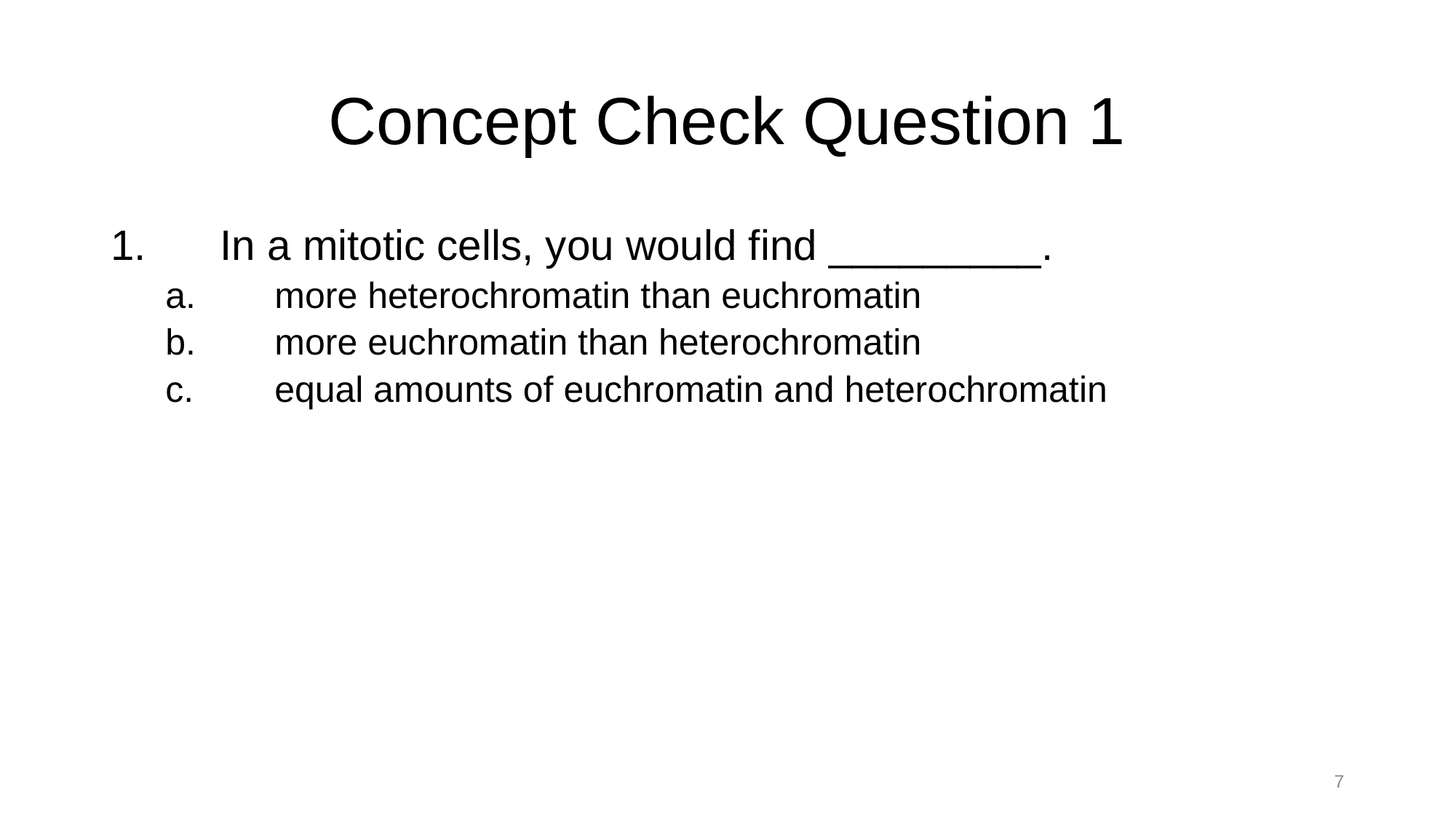

# Concept Check Question 1
1.	In a mitotic cells, you would find _________.
a.	more heterochromatin than euchromatin
b.	more euchromatin than heterochromatin
c.	equal amounts of euchromatin and heterochromatin

7